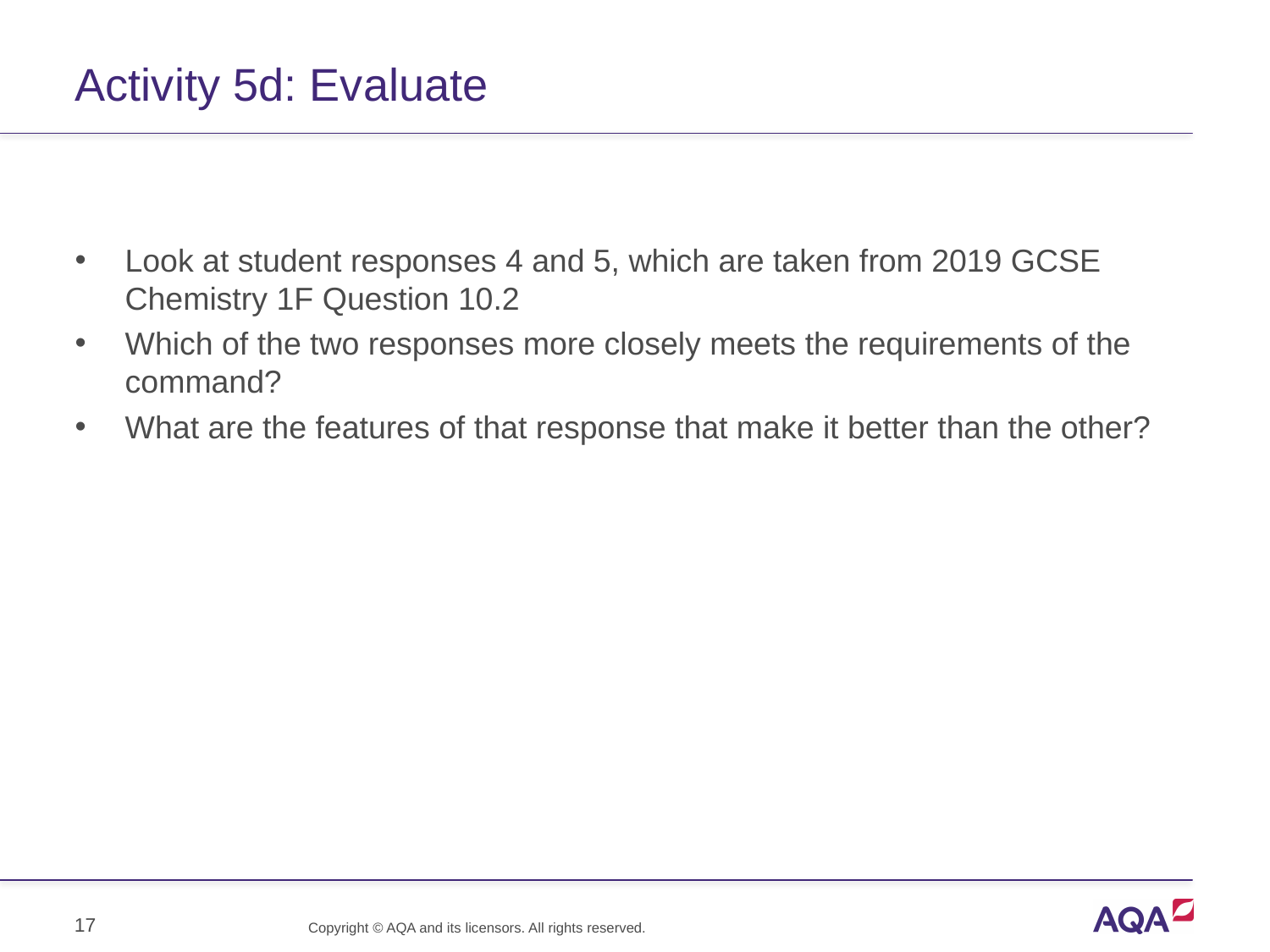

# Activity 5d: Evaluate
Look at student responses 4 and 5, which are taken from 2019 GCSE Chemistry 1F Question 10.2
Which of the two responses more closely meets the requirements of the command?
What are the features of that response that make it better than the other?

17
Copyright © AQA and its licensors. All rights reserved.